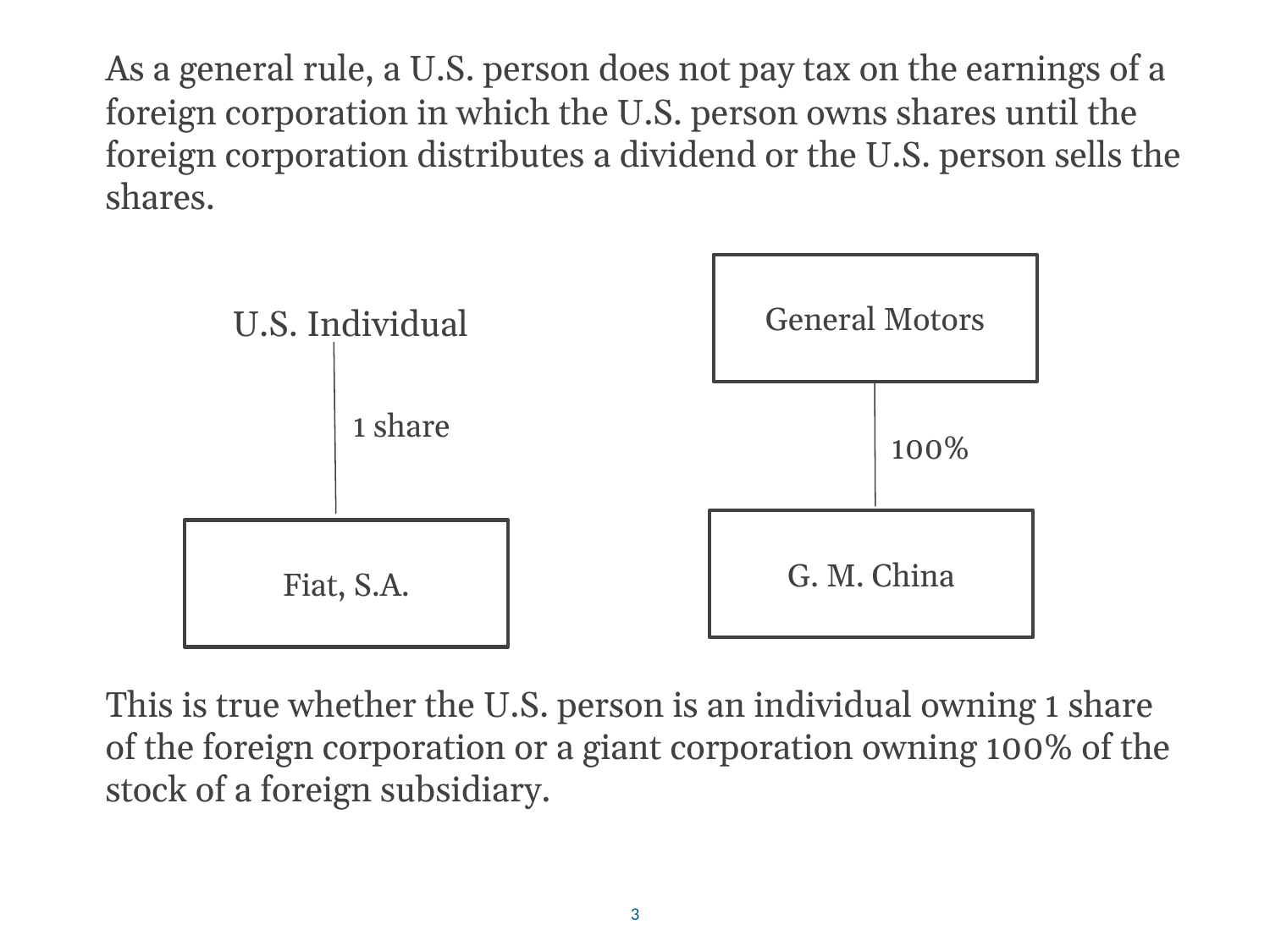

As a general rule, a U.S. person does not pay tax on the earnings of a foreign corporation in which the U.S. person owns shares until the foreign corporation distributes a dividend or the U.S. person sells the shares.

		U.S. Individual

	This is true whether the U.S. person is an individual owning 1 share of the foreign corporation or a giant corporation owning 100% of the stock of a foreign subsidiary.

General Motors
1 share

100%
G. M. China
Fiat, S.A.
3